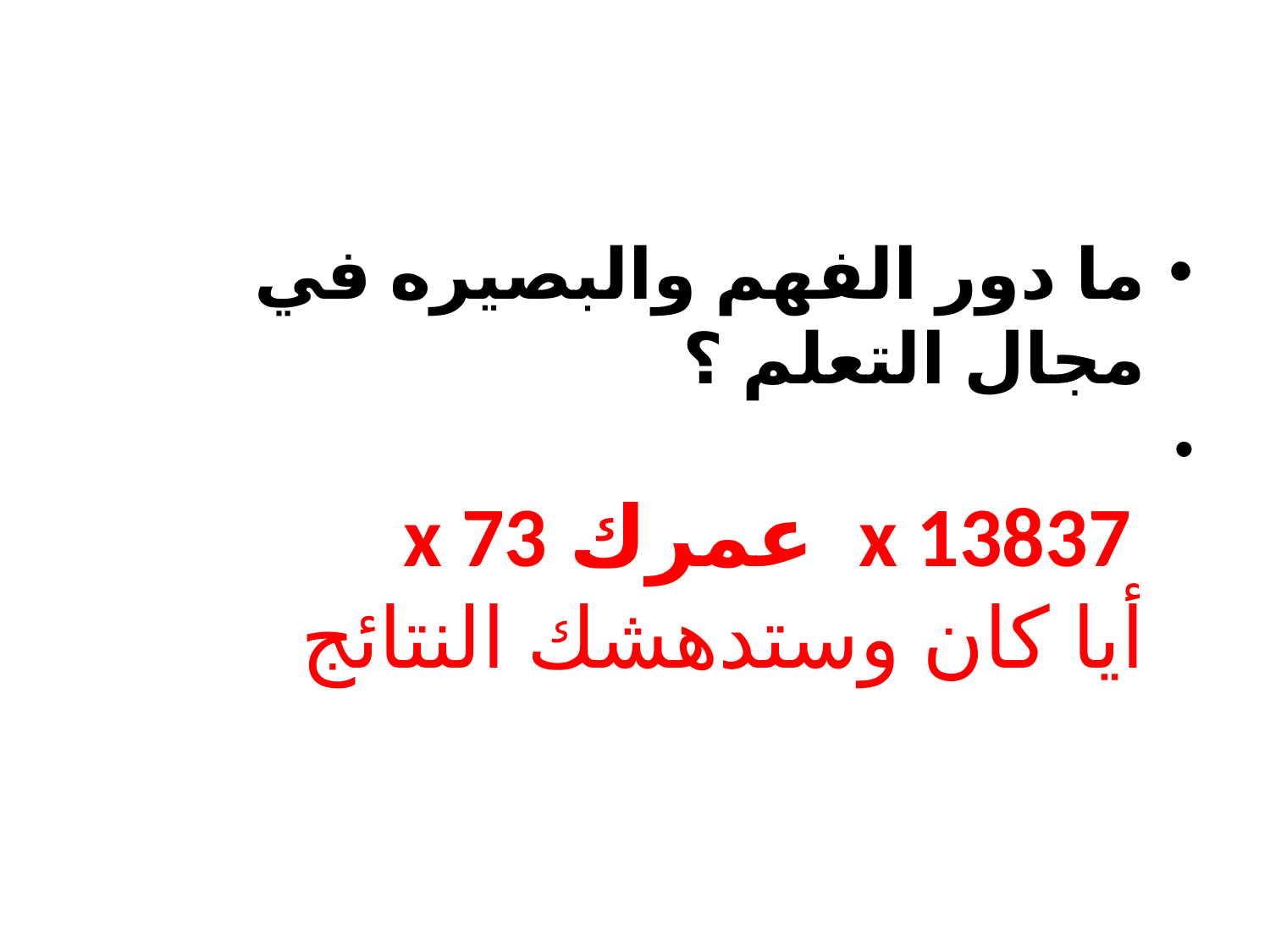

ما دور الفهم والبصيره في مجال التعلم ؟
 x 13837  عمرك x 73
أيا كان وستدهشك النتائج